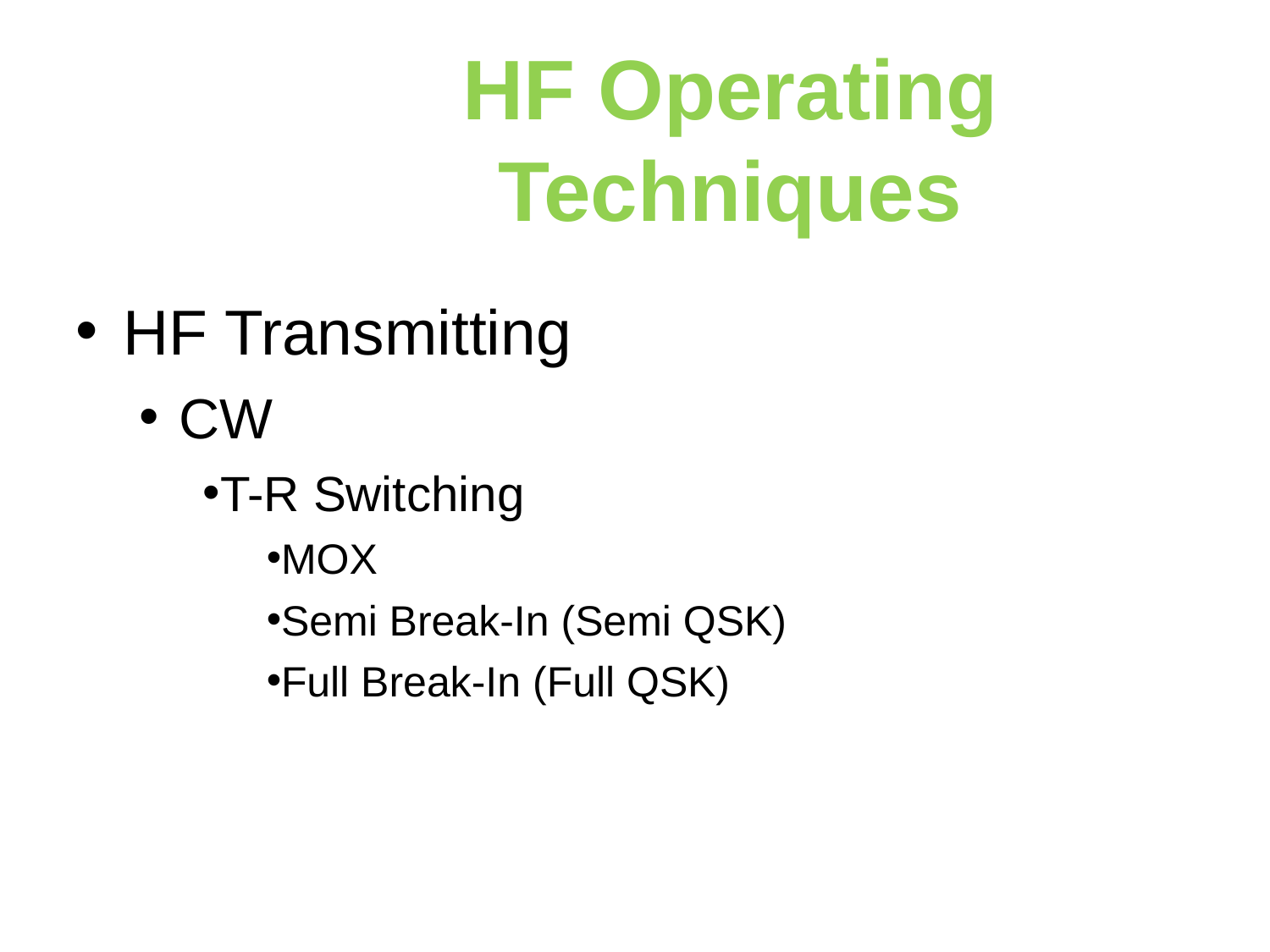

HF Operating Techniques
HF Transmitting
CW
T-R Switching
MOX
Semi Break-In (Semi QSK)
Full Break-In (Full QSK)